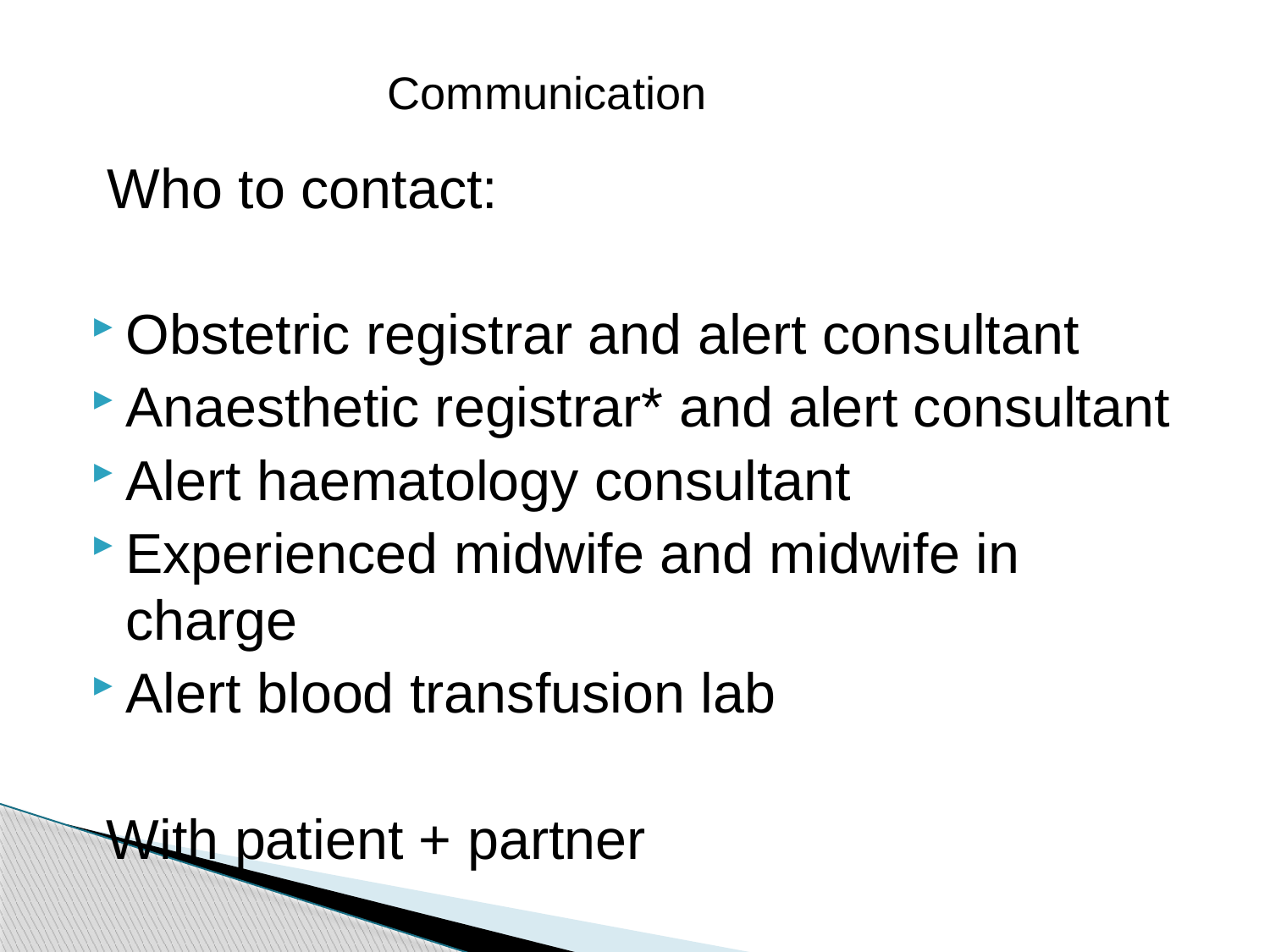

Communication
  Who to contact:

Obstetric registrar and alert consultant
Anaesthetic registrar* and alert consultant
Alert haematology consultant
Experienced midwife and midwife in charge
Alert blood transfusion lab

 With patient + partner